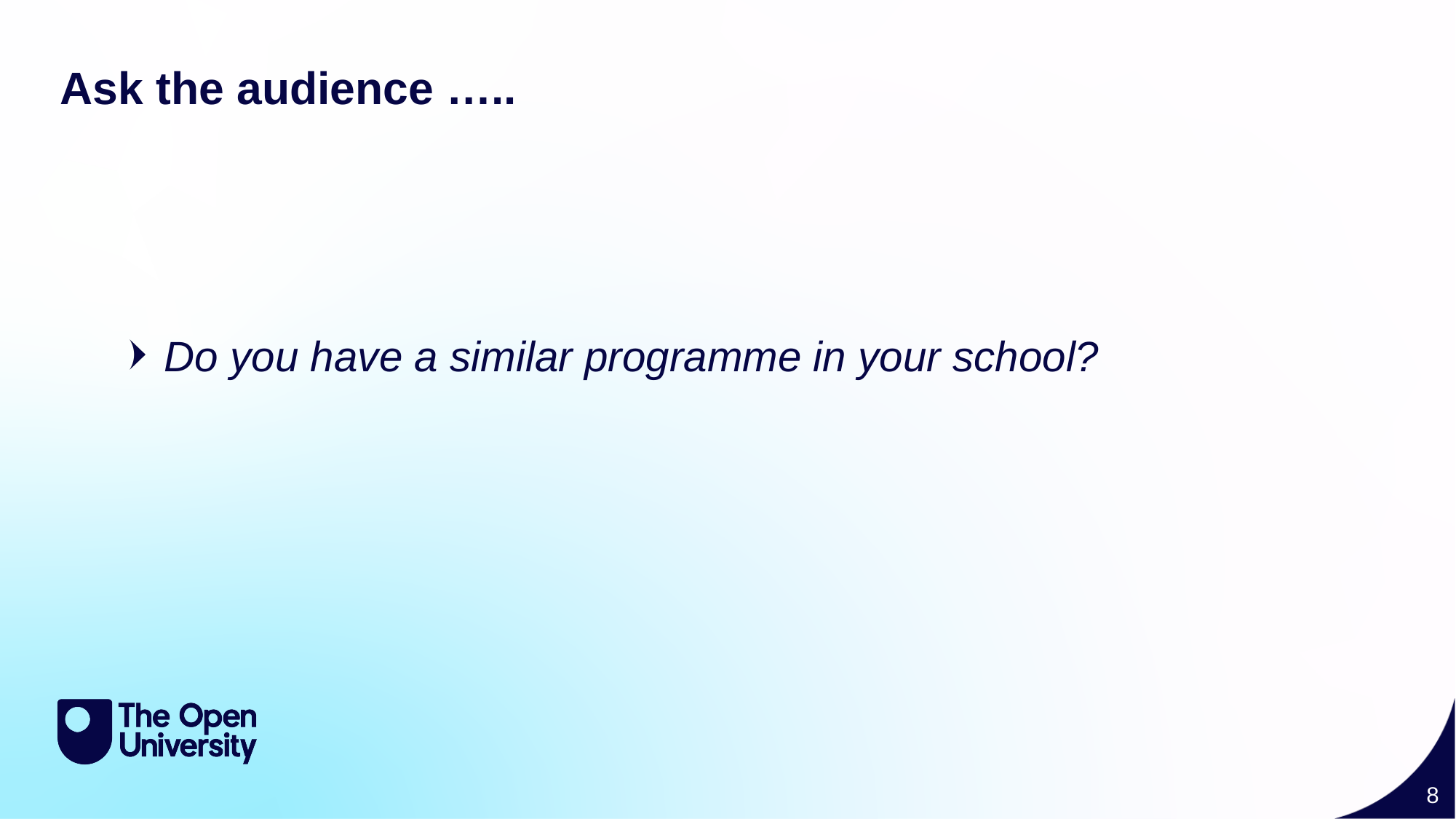

Ask the audience …..
Do you have a similar programme in your school?